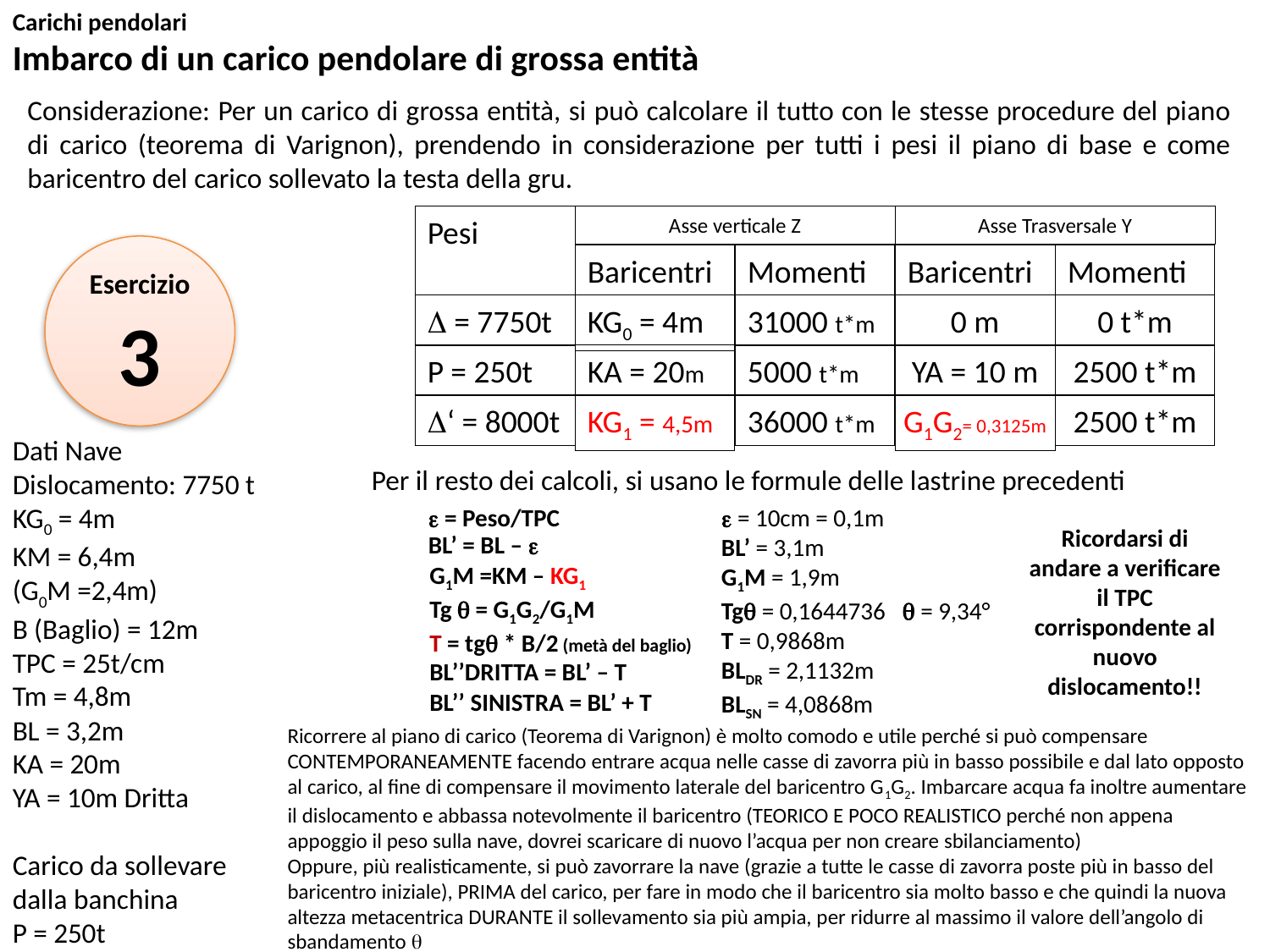

Carichi pendolari
Imbarco di un carico pendolare di grossa entità
Considerazione: Per un carico di grossa entità, si può calcolare il tutto con le stesse procedure del piano di carico (teorema di Varignon), prendendo in considerazione per tutti i pesi il piano di base e come baricentro del carico sollevato la testa della gru.
Pesi

Asse verticale Z
Asse Trasversale Y
Esercizio 3
Baricentri
Momenti
Baricentri
Momenti
Δ = 7750t
KG0 = 4m
31000 t*m
0 m
0 t*m
P = 250t
KA = 20m
5000 t*m
YA = 10 m
2500 t*m
Δ‘ = 8000t
KG1 = 4,5m
36000 t*m
G1G2= 0,3125m
2500 t*m
Dati Nave
Dislocamento: 7750 t
KG0 = 4m
KM = 6,4m
(G0M =2,4m)
B (Baglio) = 12m
TPC = 25t/cm
Tm = 4,8m
BL = 3,2m
KA = 20m
YA = 10m Dritta

Carico da sollevare dalla banchina
P = 250t
Per il resto dei calcoli, si usano le formule delle lastrine precedenti
ε = Peso/TPC
ε = 10cm = 0,1m
BL’ = 3,1m
G1M = 1,9m
Tgθ = 0,1644736   θ = 9,34°
T = 0,9868m
BLDR = 2,1132m
BLSN = 4,0868m
Ricordarsi di andare a verificare il TPC corrispondente al nuovo dislocamento!!
BL’ = BL – ε
G1M =KM – KG1
Tg θ = G1G2/G1M
T = tgθ * B/2 (metà del baglio)
BL’’DRITTA = BL’ – T
BL’’ SINISTRA = BL’ + T
Ricorrere al piano di carico (Teorema di Varignon) è molto comodo e utile perché si può compensare CONTEMPORANEAMENTE facendo entrare acqua nelle casse di zavorra più in basso possibile e dal lato opposto al carico, al fine di compensare il movimento laterale del baricentro G1G2. Imbarcare acqua fa inoltre aumentare il dislocamento e abbassa notevolmente il baricentro (TEORICO E POCO REALISTICO perché non appena appoggio il peso sulla nave, dovrei scaricare di nuovo l’acqua per non creare sbilanciamento)
Oppure, più realisticamente, si può zavorrare la nave (grazie a tutte le casse di zavorra poste più in basso del baricentro iniziale), PRIMA del carico, per fare in modo che il baricentro sia molto basso e che quindi la nuova altezza metacentrica DURANTE il sollevamento sia più ampia, per ridurre al massimo il valore dell’angolo di sbandamento θ